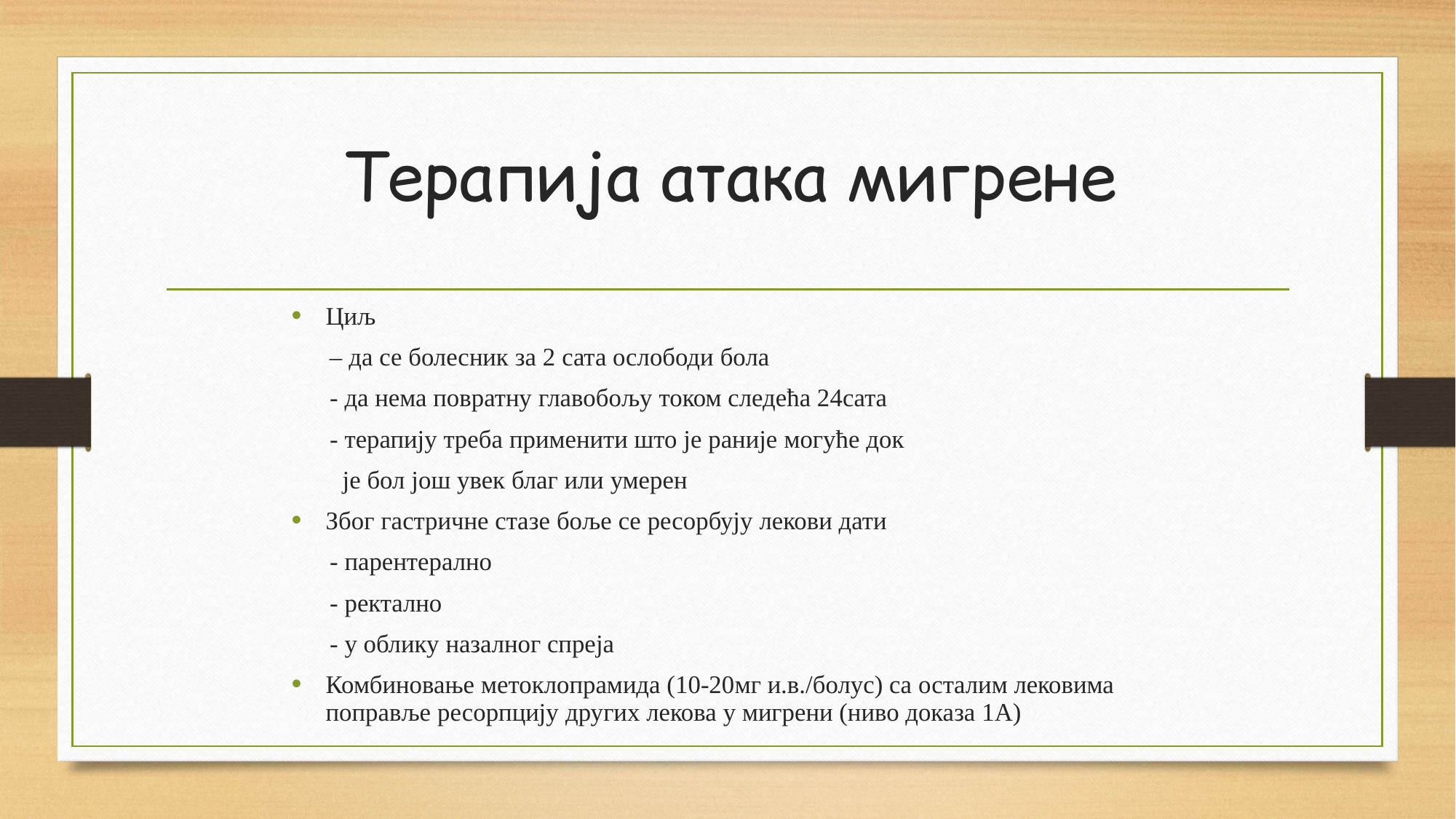

# Терапија атака мигрене
Циљ
      – да се болесник за 2 сата ослободи бола
      - да нема повратну главобољу током следећа 24сата
      - терапију треба применити што је раније могуће док
        је бол још увек благ или умерен
Због гастричне стазе боље се ресорбују лекови дати
      - парентерално
      - ректално
      - у облику назалног спреја
Комбиновање метоклопрамида (10-20мг и.в./болус) са осталим лековима поправље ресорпцију других лекова у мигрени (ниво доказа 1А)